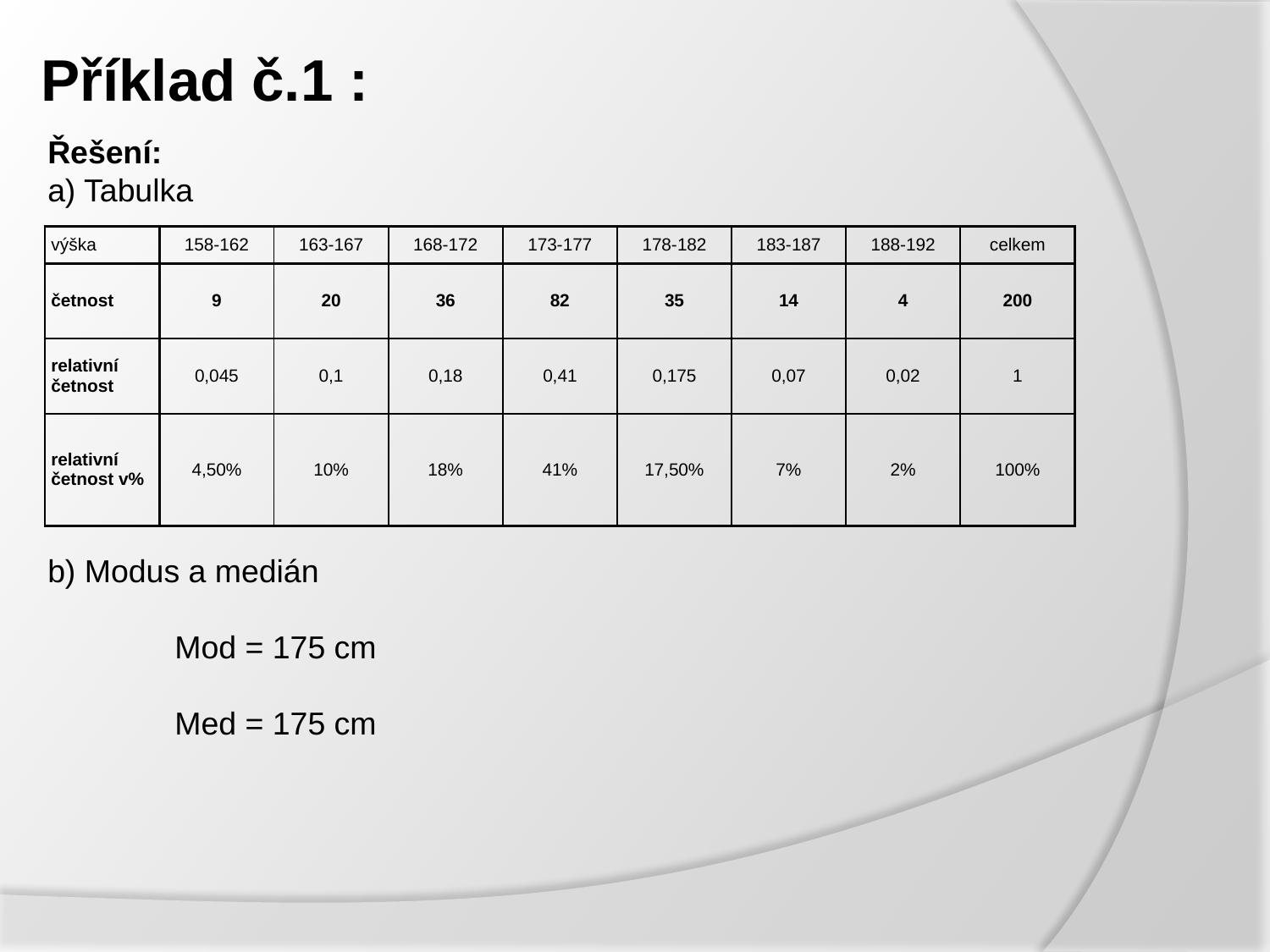

# Příklad č.1 :

Řešení:
a) Tabulka

b) Modus a medián

	Mod = 175 cm

	Med = 175 cm

| výška | 158-162 | 163-167 | 168-172 | 173-177 | 178-182 | 183-187 | 188-192 | celkem |
| --- | --- | --- | --- | --- | --- | --- | --- | --- |
| četnost | 9 | 20 | 36 | 82 | 35 | 14 | 4 | 200 |
| relativní četnost | 0,045 | 0,1 | 0,18 | 0,41 | 0,175 | 0,07 | 0,02 | 1 |
| relativní četnost v% | 4,50% | 10% | 18% | 41% | 17,50% | 7% | 2% | 100% |